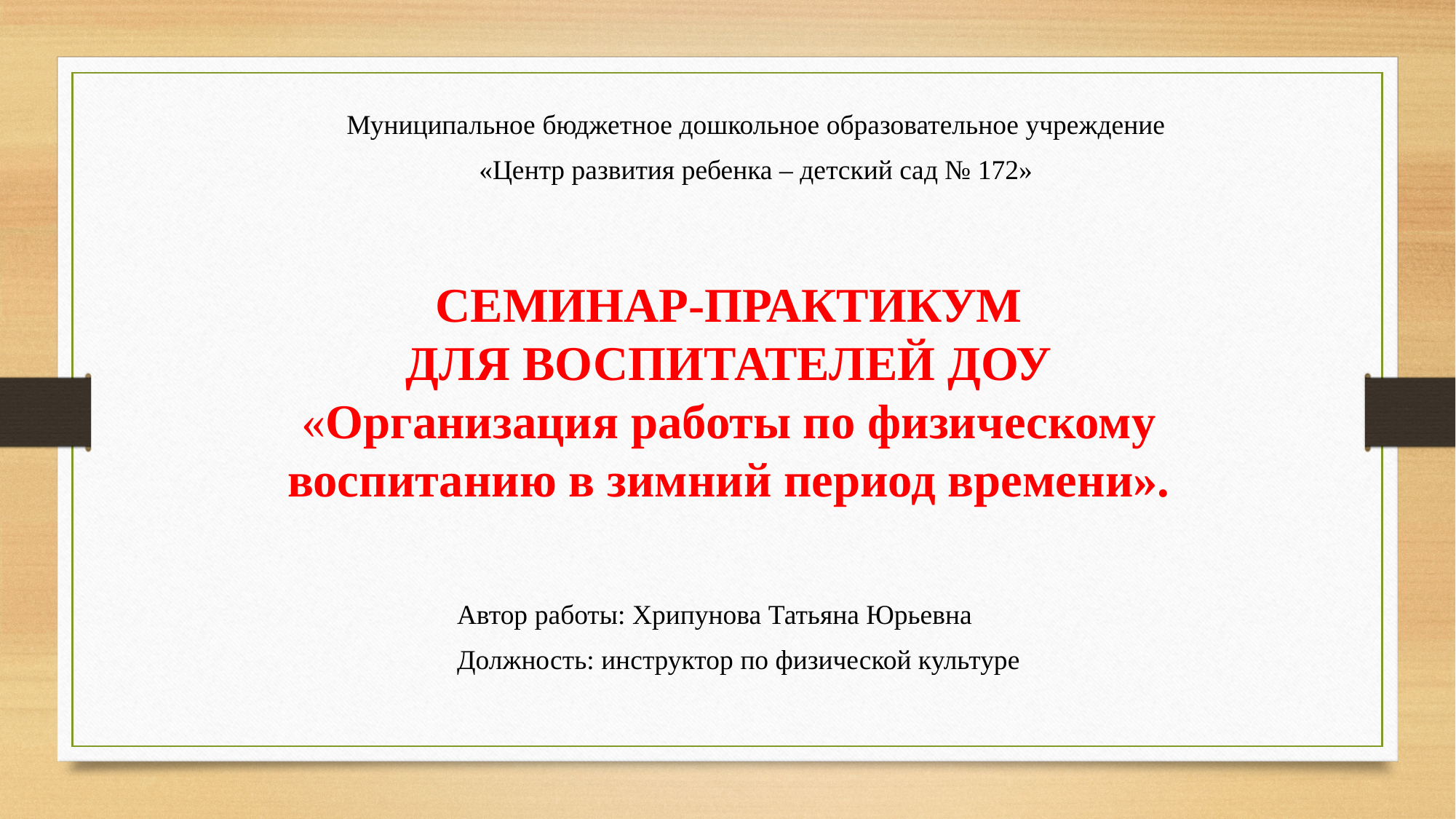

Муниципальное бюджетное дошкольное образовательное учреждение
«Центр развития ребенка – детский сад № 172»
СЕМИНАР-ПРАКТИКУМ
ДЛЯ ВОСПИТАТЕЛЕЙ ДОУ
«Организация работы по физическому
воспитанию в зимний период времени».
Автор работы: Хрипунова Татьяна Юрьевна
Должность: инструктор по физической культуре